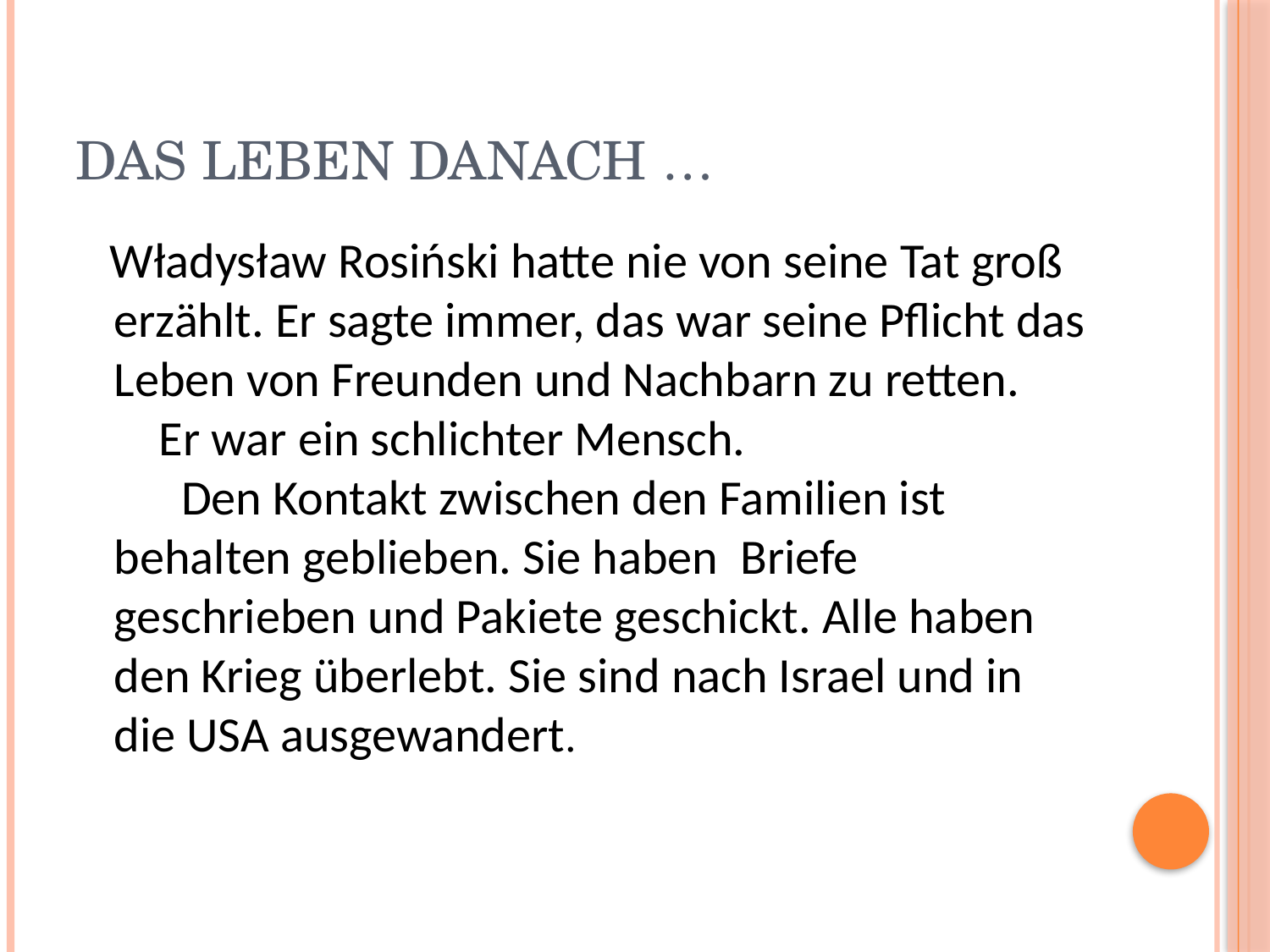

# Das Leben danach …
   Władysław Rosiński hatte nie von seine Tat groß erzählt. Er sagte immer, das war seine Pflicht das Leben von Freunden und Nachbarn zu retten.           Er war ein schlichter Mensch.                                     Den Kontakt zwischen den Familien ist behalten geblieben. Sie haben  Briefe geschrieben und Pakiete geschickt. Alle haben den Krieg überlebt. Sie sind nach Israel und in die USA ausgewandert.